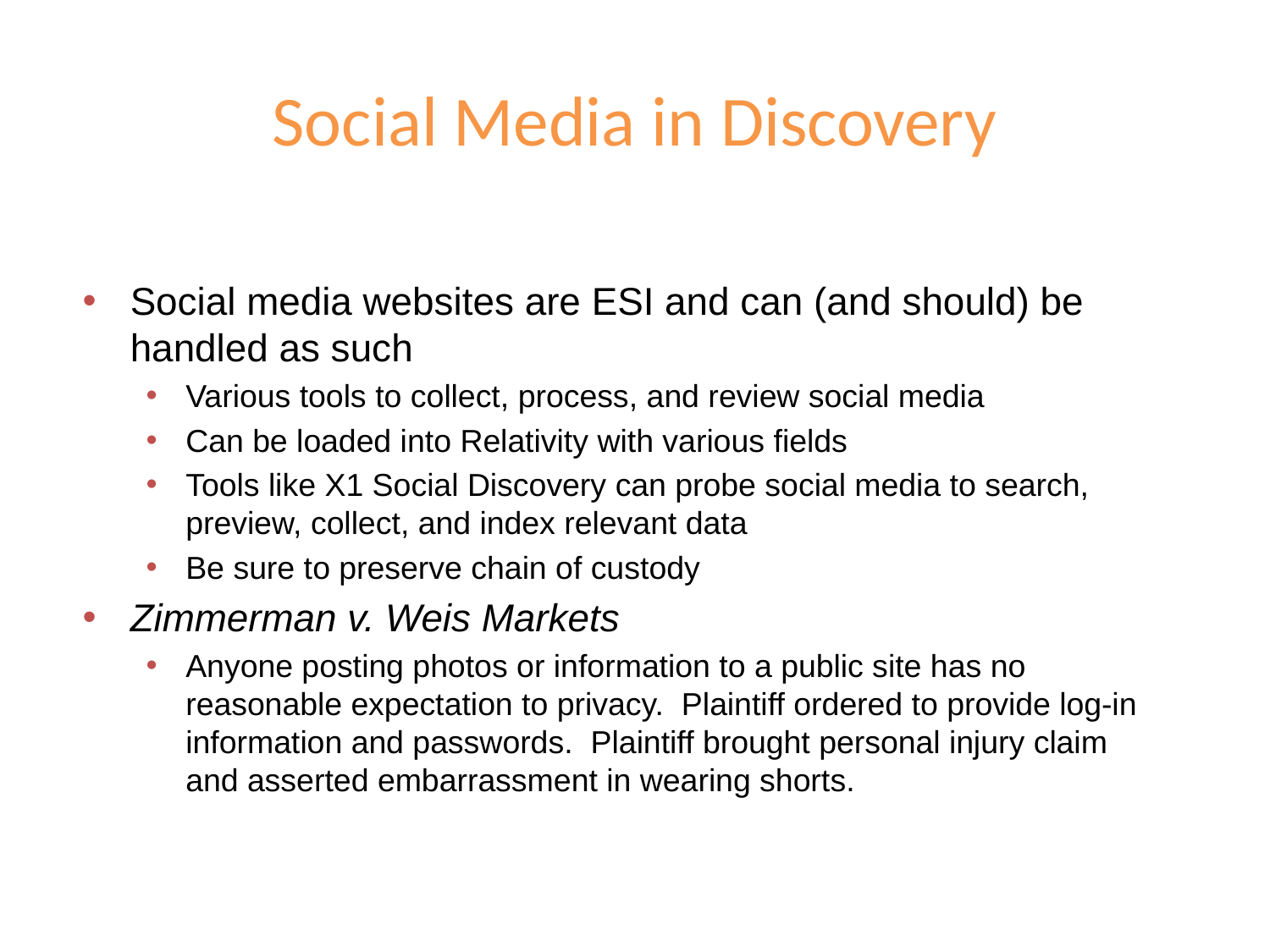

# Social Media in Discovery
Social media websites are ESI and can (and should) be handled as such
Various tools to collect, process, and review social media
Can be loaded into Relativity with various fields
Tools like X1 Social Discovery can probe social media to search, preview, collect, and index relevant data
Be sure to preserve chain of custody
Zimmerman v. Weis Markets
Anyone posting photos or information to a public site has no reasonable expectation to privacy.  Plaintiff ordered to provide log-in information and passwords.  Plaintiff brought personal injury claim and asserted embarrassment in wearing shorts.